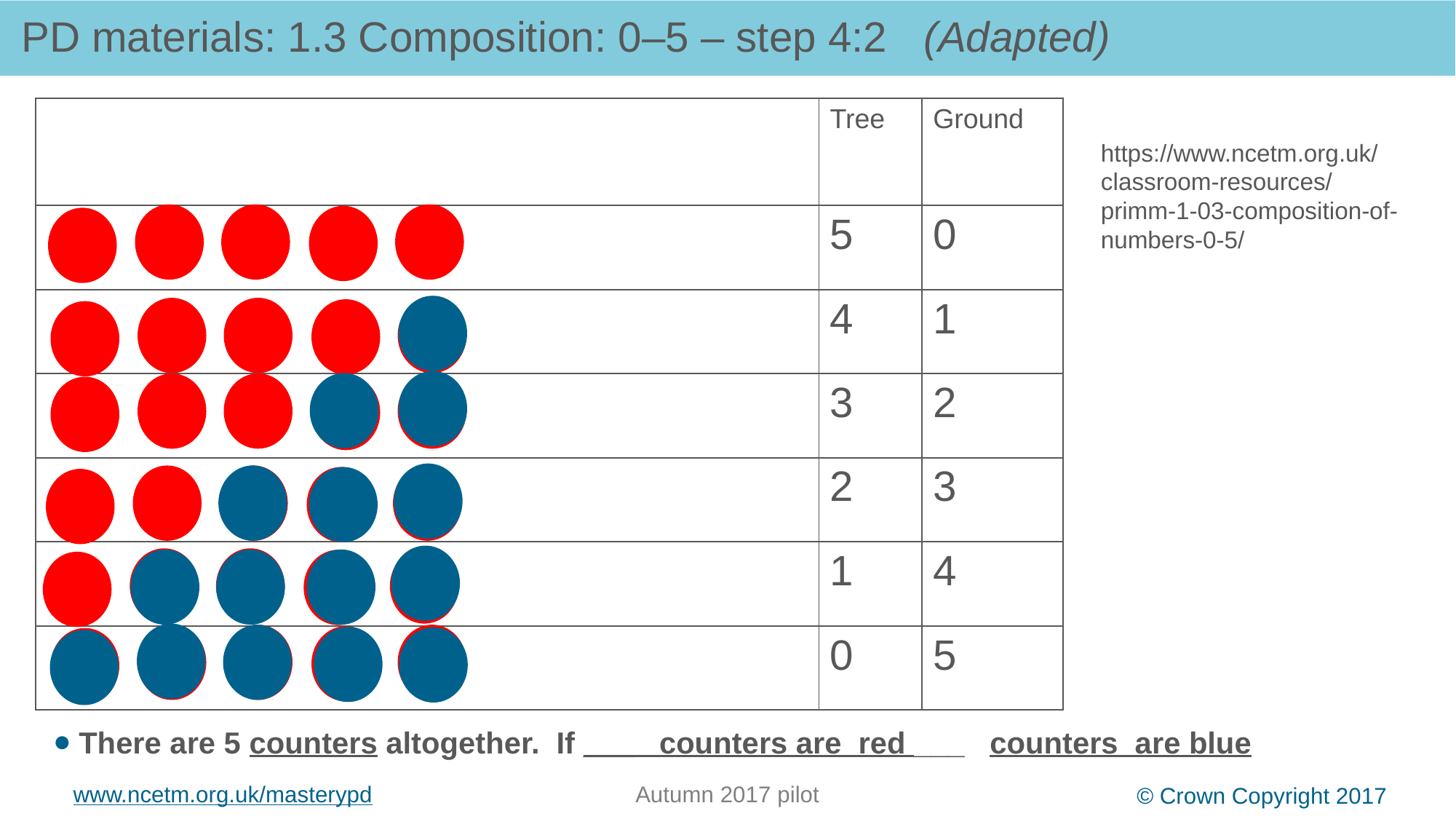

PD materials: 1.3 Composition: 0–5 – step 4:2   (Adapted)
|  | Tree | Ground |
| --- | --- | --- |
|  | 5 | 0 |
|  | 4 | 1 |
|  | 3 | 2 |
|  | 2 | 3 |
|  | 1 | 4 |
|  | 0 | 5 |
https://www.ncetm.org.uk/classroom-resources/primm-1-03-composition-of-numbers-0-5/

There are 5 counters altogether.  If ___   counters are  red ___   counters  are blue